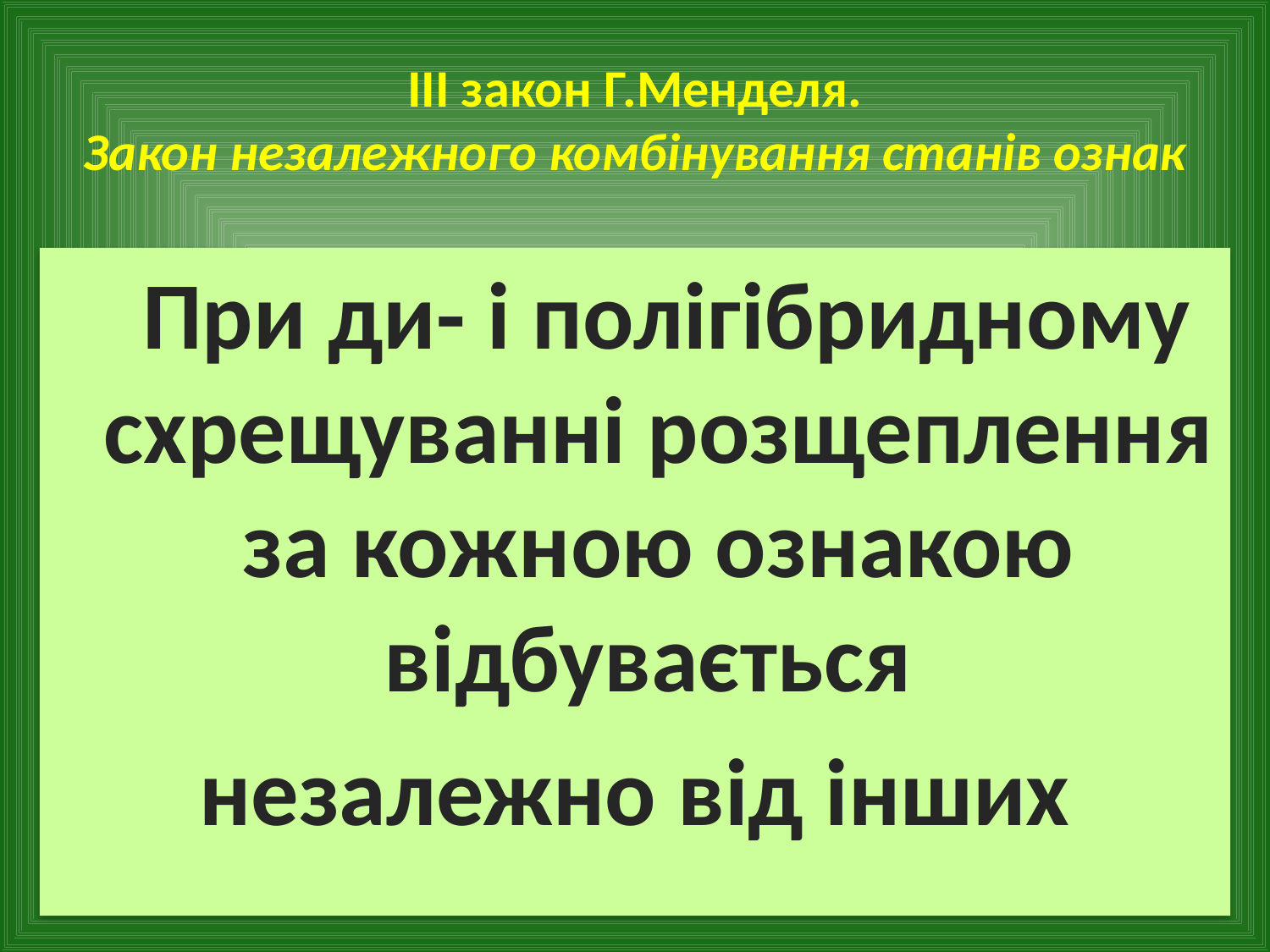

# ІІІ закон Г.Менделя. Закон незалежного комбінування станів ознак
     При ди- і полігібридному схрещуванні розщеплення за кожною ознакою відбувається
незалежно від інших